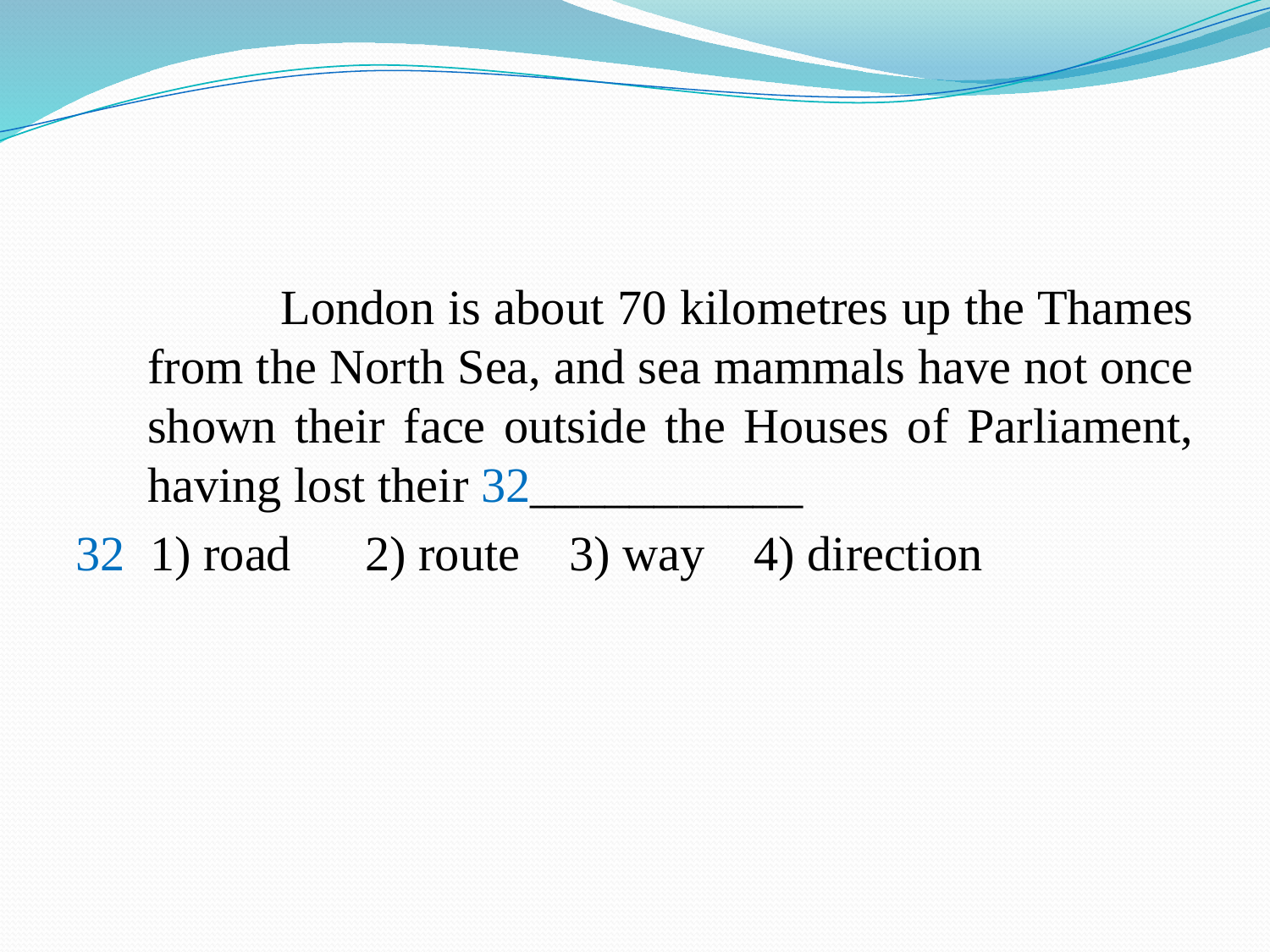

#
      		London is about 70 kilometres up the Thames from the North Sea, and sea mammals have not once shown their face outside the Houses of Parliament, having lost their 32___________
32  1) road      2) route    3) way    4) direction